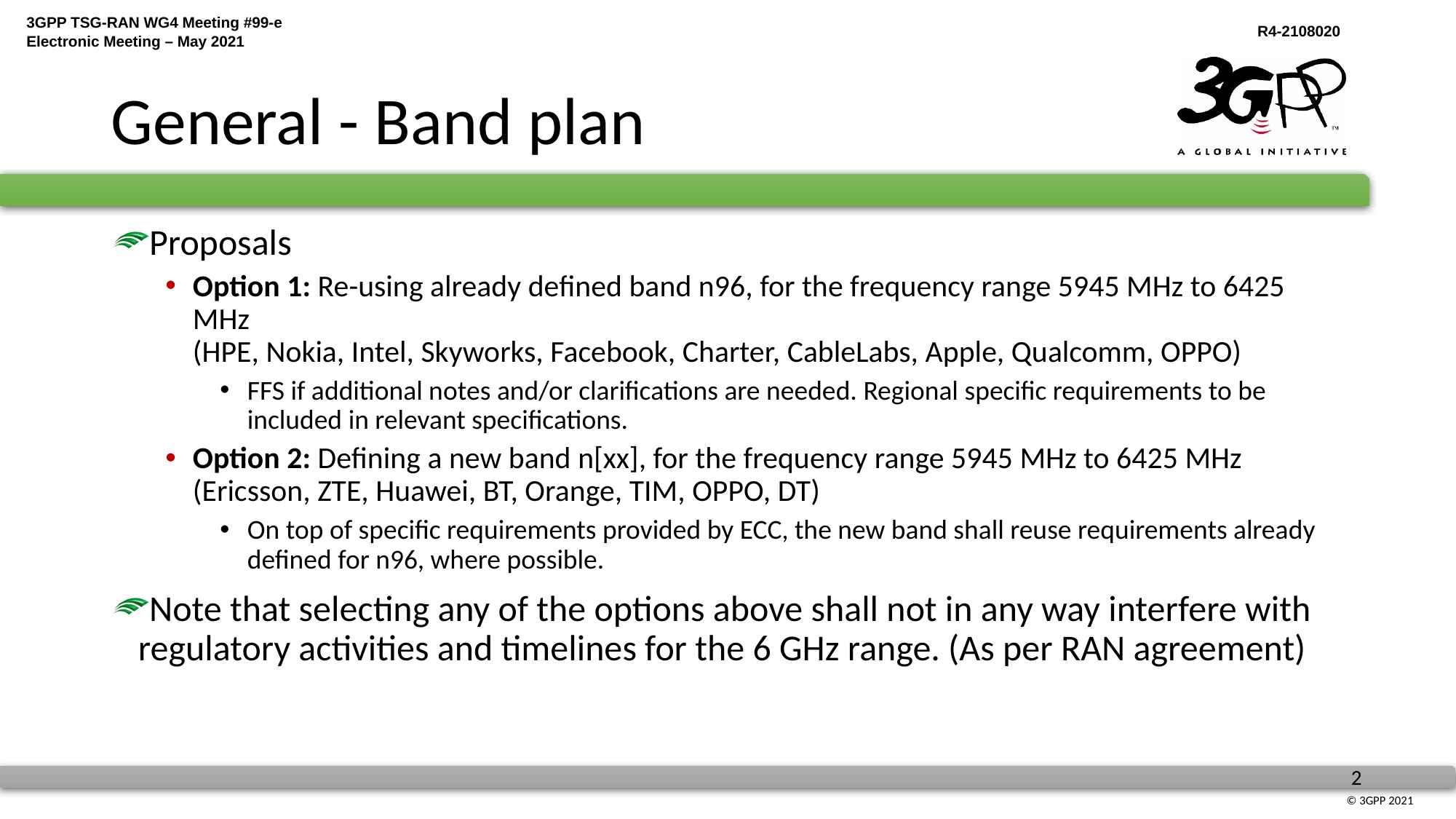

# General - Band plan
Proposals
Option 1: Re-using already defined band n96, for the frequency range 5945 MHz to 6425 MHz
(HPE, Nokia, Intel, Skyworks, Facebook, Charter, CableLabs, Apple, Qualcomm, OPPO)
FFS if additional notes and/or clarifications are needed. Regional specific requirements to be included in relevant specifications.
Option 2: Defining a new band n[xx], for the frequency range 5945 MHz to 6425 MHz
(Ericsson, ZTE, Huawei, BT, Orange, TIM, OPPO, DT)
On top of specific requirements provided by ECC, the new band shall reuse requirements already defined for n96, where possible.
Note that selecting any of the options above shall not in any way interfere with regulatory activities and timelines for the 6 GHz range. (As per RAN agreement)